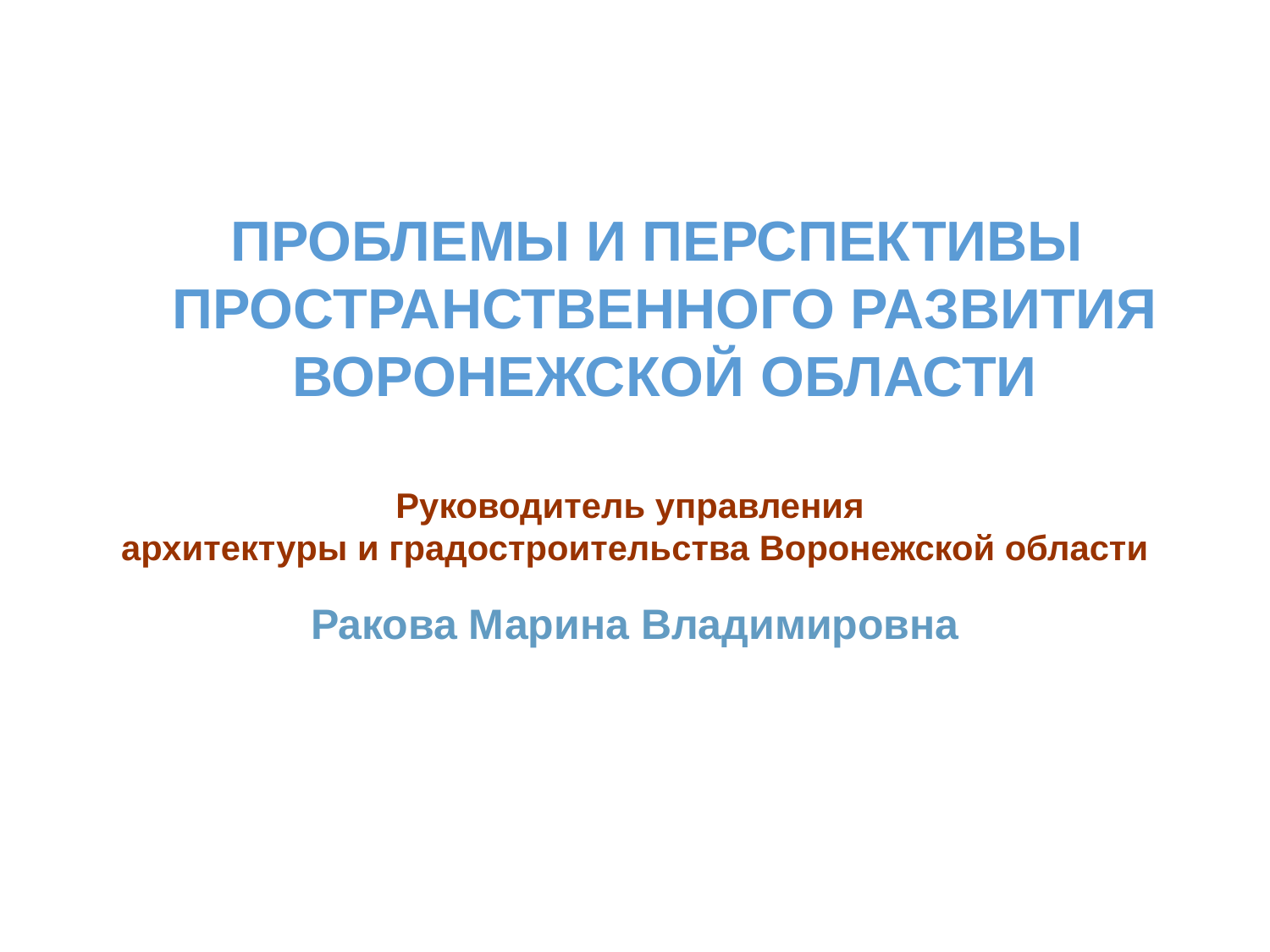

ПРОБЛЕМЫ И ПЕРСПЕКТИВЫ
ПРОСТРАНСТВЕННОГО РАЗВИТИЯ ВОРОНЕЖСКОЙ ОБЛАСТИ
Руководитель управления
архитектуры и градостроительства Воронежской области

Ракова Марина Владимировна